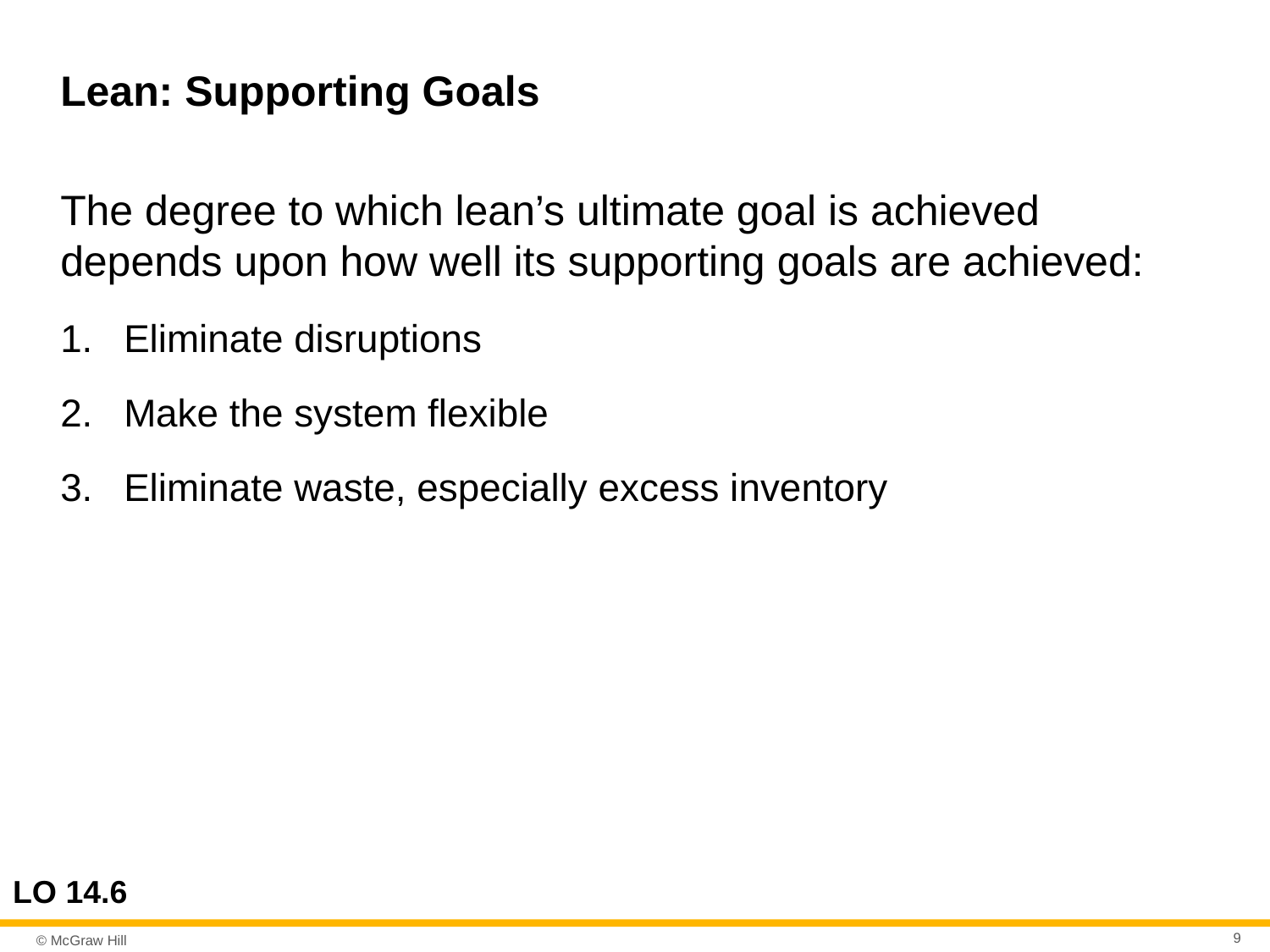

# Lean: Supporting Goals
The degree to which lean’s ultimate goal is achieved depends upon how well its supporting goals are achieved:
Eliminate disruptions
Make the system flexible
Eliminate waste, especially excess inventory
LO 14.6